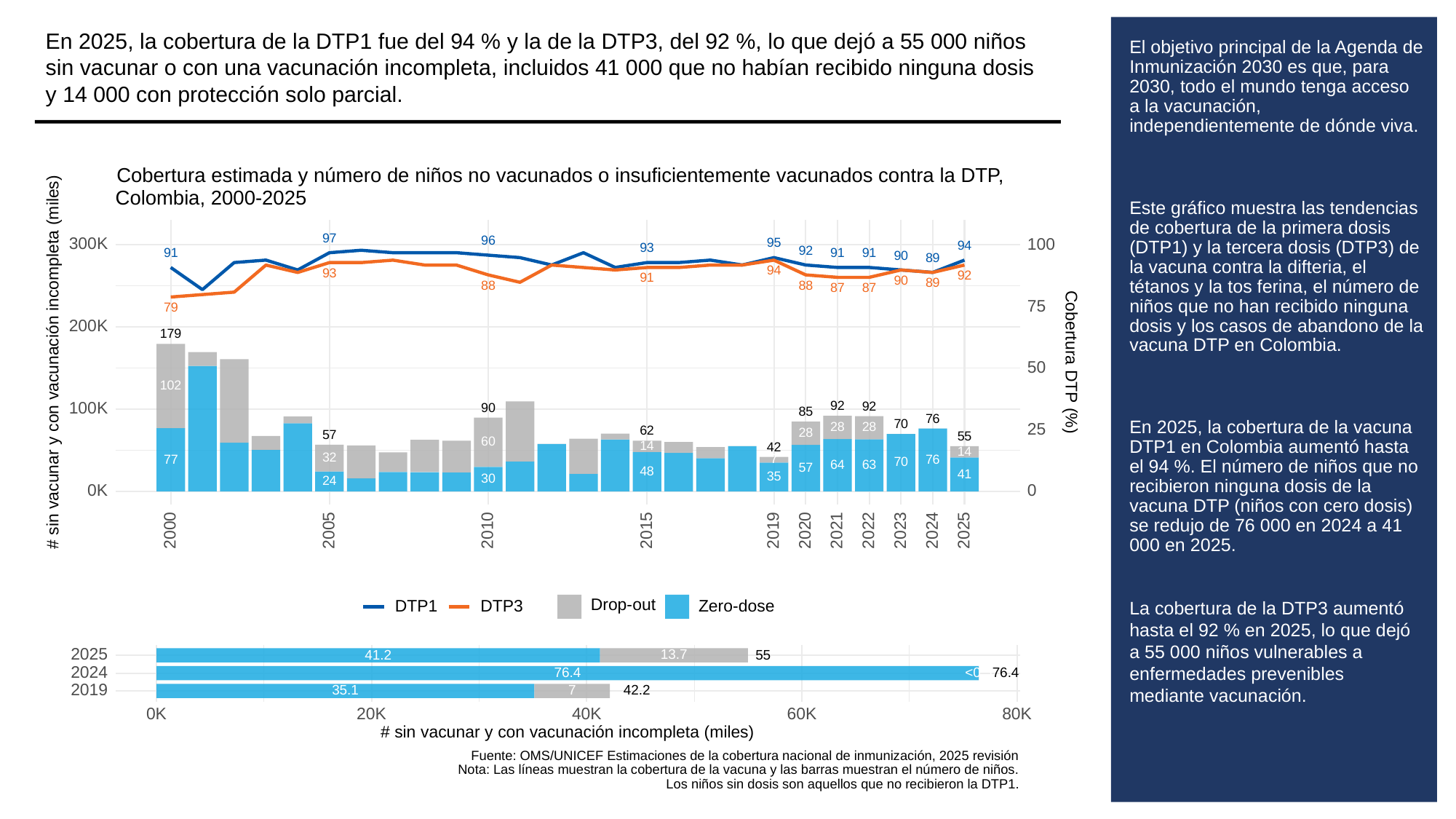

En 2025, la cobertura de la DTP1 fue del 94 % y la de la DTP3, del 92 %, lo que dejó a 55 000 niños sin vacunar o con una vacunación incompleta, incluidos 41 000 que no habían recibido ninguna dosis y 14 000 con protección solo parcial.
# El objetivo principal de la Agenda de Inmunización 2030 es que, para 2030, todo el mundo tenga acceso a la vacunación, independientemente de dónde viva.

Este gráfico muestra las tendencias de cobertura de la primera dosis (DTP1) y la tercera dosis (DTP3) de la vacuna contra la difteria, el tétanos y la tos ferina, el número de niños que no han recibido ninguna dosis y los casos de abandono de la vacuna DTP en Colombia.

En 2025, la cobertura de la vacuna DTP1 en Colombia aumentó hasta el 94 %. El número de niños que no recibieron ninguna dosis de la vacuna DTP (niños con cero dosis) se redujo de 76 000 en 2024 a 41 000 en 2025.

La cobertura de la DTP3 aumentó hasta el 92 % en 2025, lo que dejó a 55 000 niños vulnerables a enfermedades prevenibles mediante vacunación.

Cobertura estimada y número de niños no vacunados o insuficientemente vacunados contra la DTP,
Colombia, 2000-2025

97
96
300K
95
100
94
93

92
91
91
91

90
89

94
93
92
91
90
89
88
88
87
87

75
79
200K

179

# sin vacunar y con vacunación incompleta (miles)
Cobertura DTP (%)

50

102

92
92
100K
90
85

76

70

28
28

25
62

28

57
55

60

14

42

14

32
7
76
77

70

64
63

57

48
41

35

30
24

0K
0

2023
2000
2005
2010
2015
2019
2020
2021
2022
2024
2025

Drop-out
DTP3
Zero-dose
DTP1

2025
13.7
41.2
55

2024
76.4
<0.5
76.4

2019
35.1
42.2
7

0K
20K
40K
60K
80K
# sin vacunar y con vacunación incompleta (miles)
Fuente: OMS/UNICEF Estimaciones de la cobertura nacional de inmunización, 2025 revisión
Nota: Las líneas muestran la cobertura de la vacuna y las barras muestran el número de niños.
Los niños sin dosis son aquellos que no recibieron la DTP1.